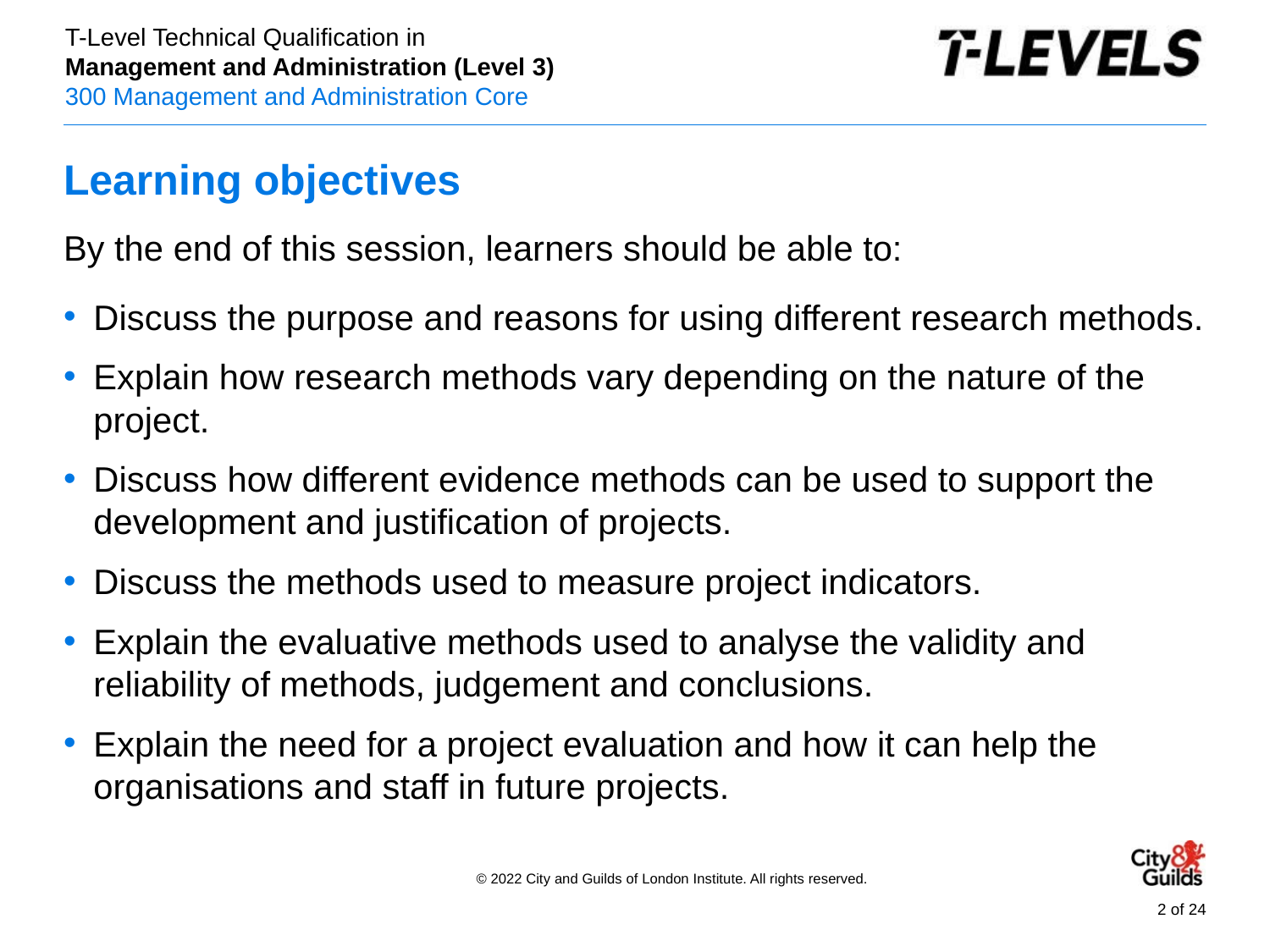

# Learning objectives
By the end of this session, learners should be able to:
Discuss the purpose and reasons for using different research methods.
Explain how research methods vary depending on the nature of the project.
Discuss how different evidence methods can be used to support the development and justification of projects.
Discuss the methods used to measure project indicators.
Explain the evaluative methods used to analyse the validity and reliability of methods, judgement and conclusions.
Explain the need for a project evaluation and how it can help the organisations and staff in future projects.